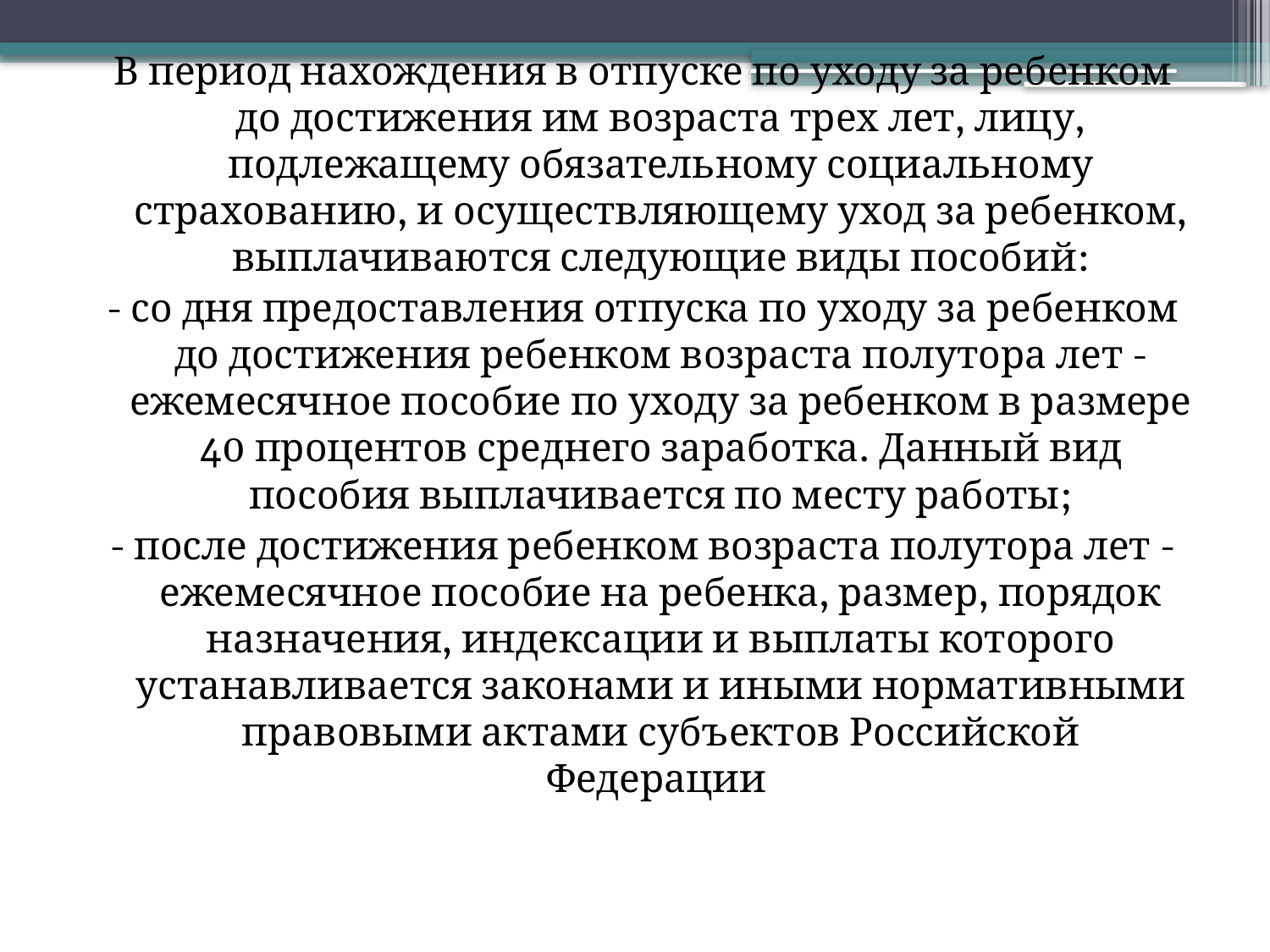

В период нахождения в отпуске по уходу за ребенком до достижения им возраста трех лет, лицу, подлежащему обязательному социальному страхованию, и осуществляющему уход за ребенком, выплачиваются следующие виды пособий:
- со дня предоставления отпуска по уходу за ребенком до достижения ребенком возраста полутора лет - ежемесячное пособие по уходу за ребенком в размере 40 процентов среднего заработка. Данный вид пособия выплачивается по месту работы;
- после достижения ребенком возраста полутора лет - ежемесячное пособие на ребенка, размер, порядок назначения, индексации и выплаты которого устанавливается законами и иными нормативными правовыми актами субъектов Российской Федерации